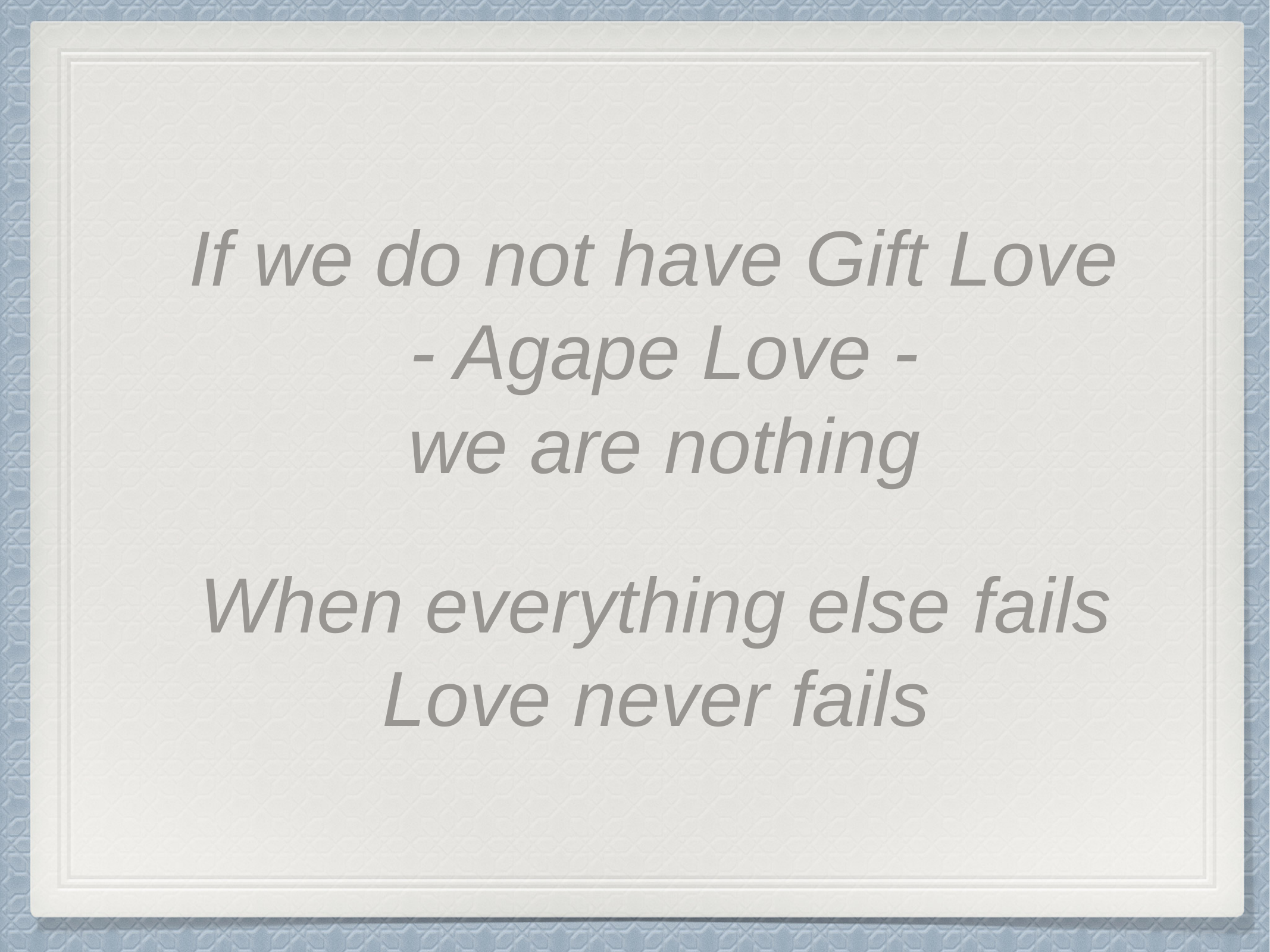

If we do not have Gift Love
- Agape Love -
we are nothing
When everything else fails
Love never fails